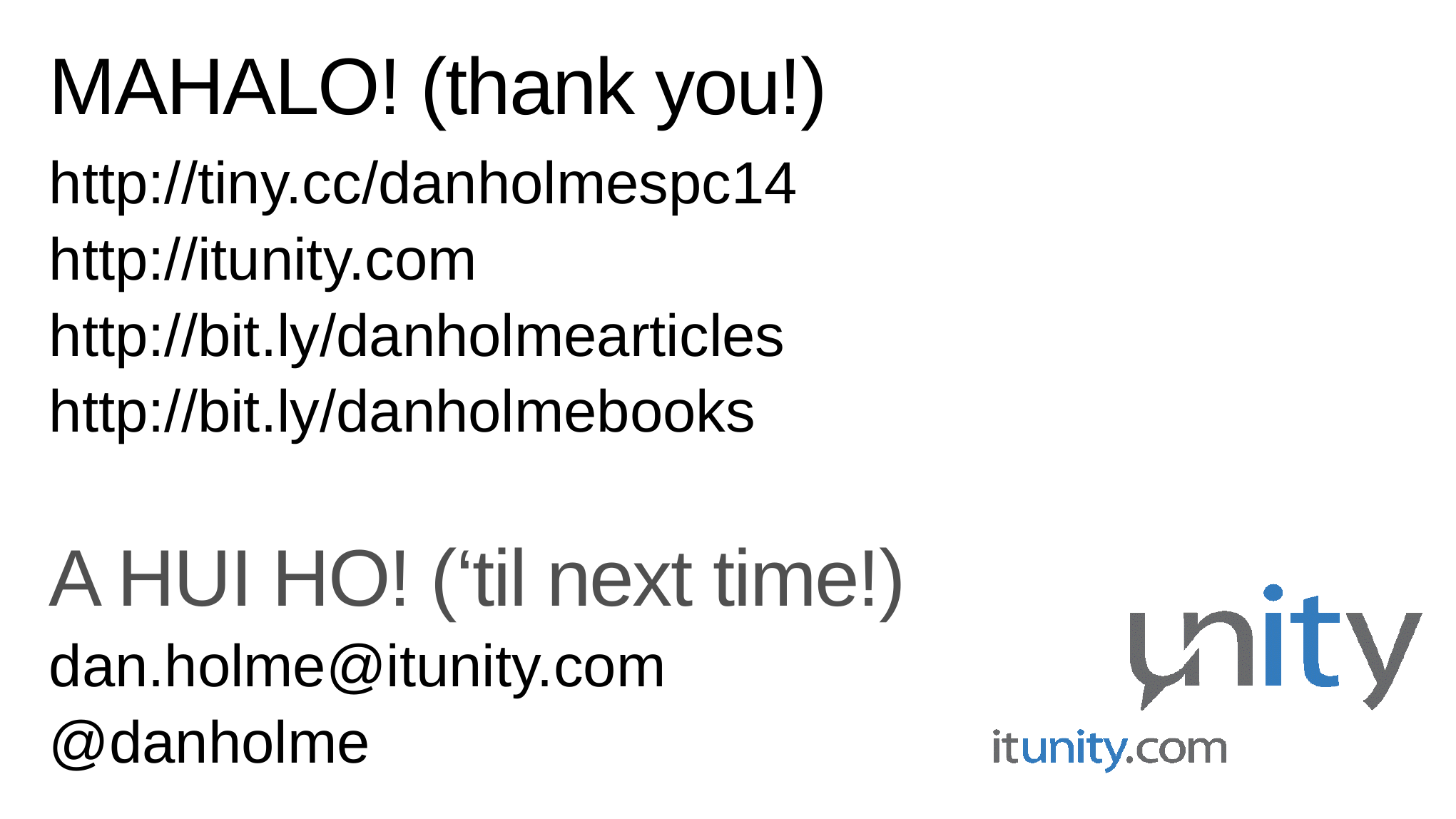

# MAHALO! (thank you!)
http://tiny.cc/danholmespc14
http://itunity.com
http://bit.ly/danholmearticles
http://bit.ly/danholmebooks

A HUI HO! (‘til next time!)
dan.holme@itunity.com
@danholme